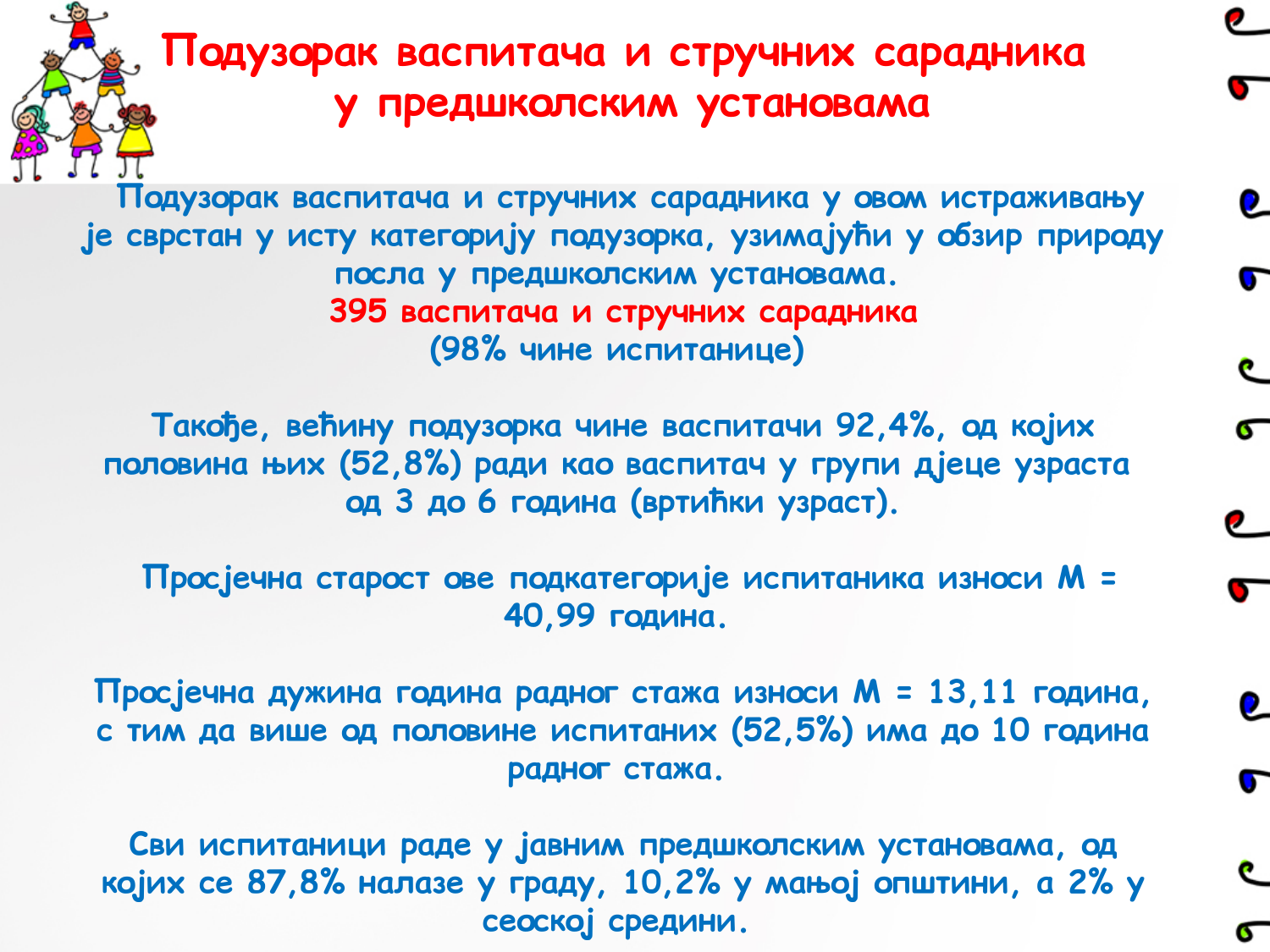

# Подузорак васпитача и стручних сарадника у предшколским установама Подузорак васпитача и стручних сарадника у овом истраживању је сврстан у исту категорију подузорка, узимајући у обзир природу посла у предшколским установама. 395 васпитача и стручних сарадника (98% чине испитанице) Такође, већину подузорка чине васпитачи 92,4%, од којих половина њих (52,8%) ради као васпитач у групи дјеце узраста од 3 до 6 година (вртићки узраст). Просјечна старост ове подкатегорије испитаника износи М = 40,99 година. Просјечна дужина година радног стажа износи М = 13,11 година, с тим да више од половине испитаних (52,5%) има до 10 година радног стажа. Сви испитаници раде у јавним предшколским установама, од којих се 87,8% налазе у граду, 10,2% у мањој општини, а 2% у сеоској средини.